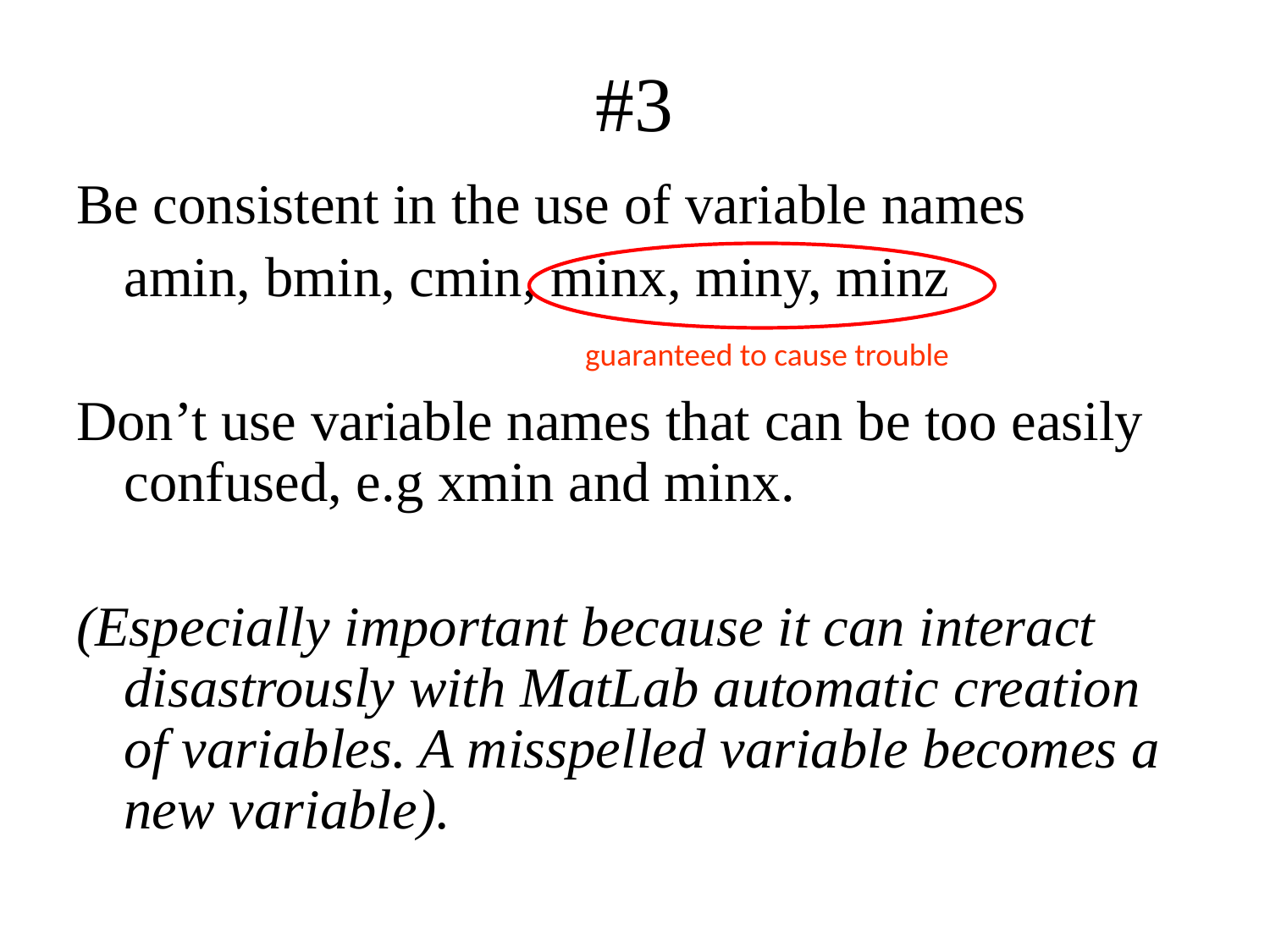

# #3
Be consistent in the use of variable names
	amin, bmin, cmin, minx, miny, minz

Don’t use variable names that can be too easily confused, e.g xmin and minx.

(Especially important because it can interact disastrously with MatLab automatic creation of variables. A misspelled variable becomes a new variable).

guaranteed to cause trouble